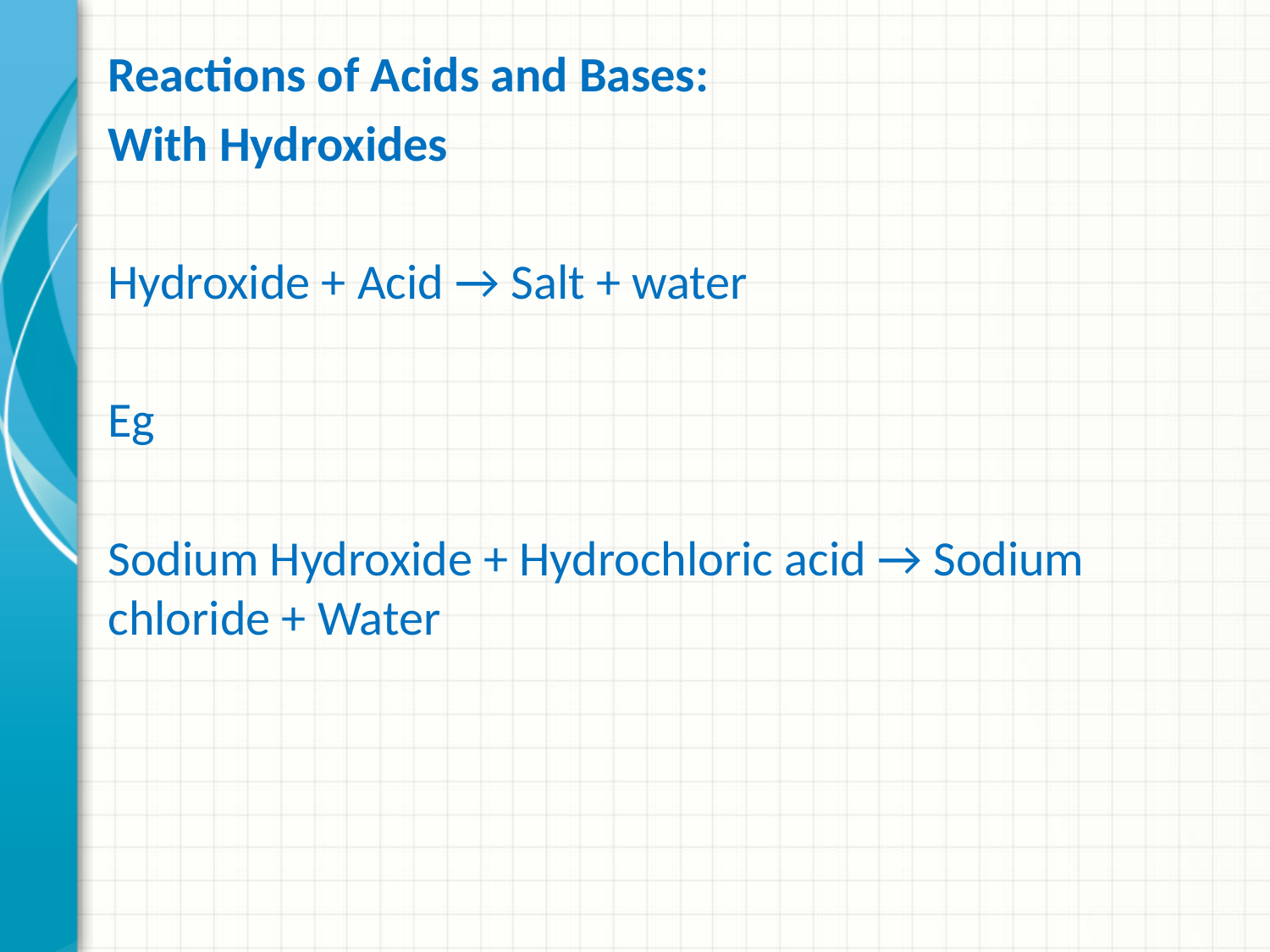

Reactions of Acids and Bases:
With Hydroxides

Hydroxide + Acid → Salt + water

Eg

Sodium Hydroxide + Hydrochloric acid → Sodium chloride + Water